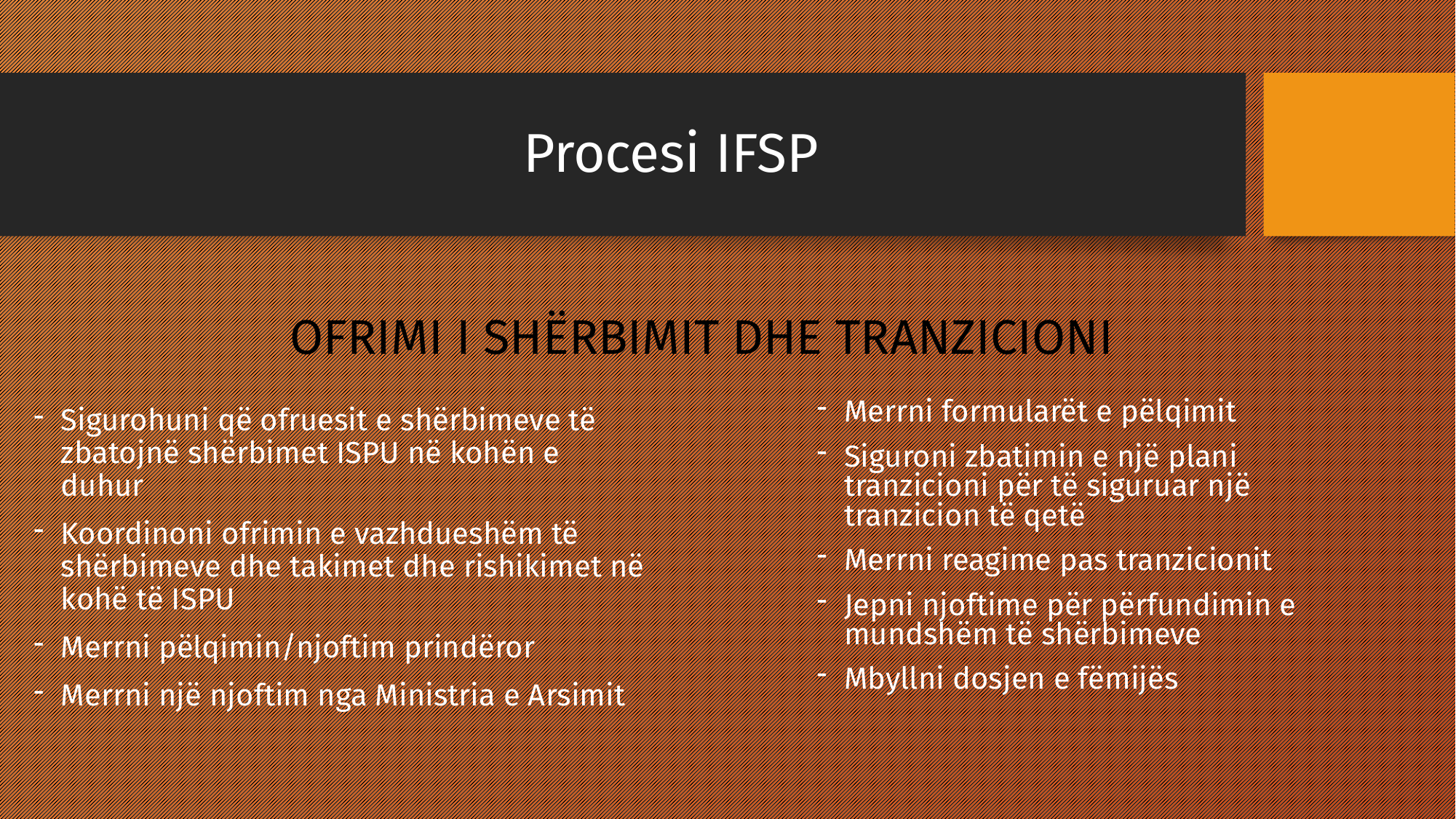

# Procesi IFSP
OFRIMI I SHËRBIMIT DHE TRANZICIONI
Merrni formularët e pëlqimit
Siguroni zbatimin e një plani tranzicioni për të siguruar një tranzicion të qetë
Merrni reagime pas tranzicionit
Jepni njoftime për përfundimin e mundshëm të shërbimeve
Mbyllni dosjen e fëmijës
Sigurohuni që ofruesit e shërbimeve të zbatojnë shërbimet ISPU në kohën e duhur
Koordinoni ofrimin e vazhdueshëm të shërbimeve dhe takimet dhe rishikimet në kohë të ISPU
Merrni pëlqimin/njoftim prindëror
Merrni një njoftim nga Ministria e Arsimit